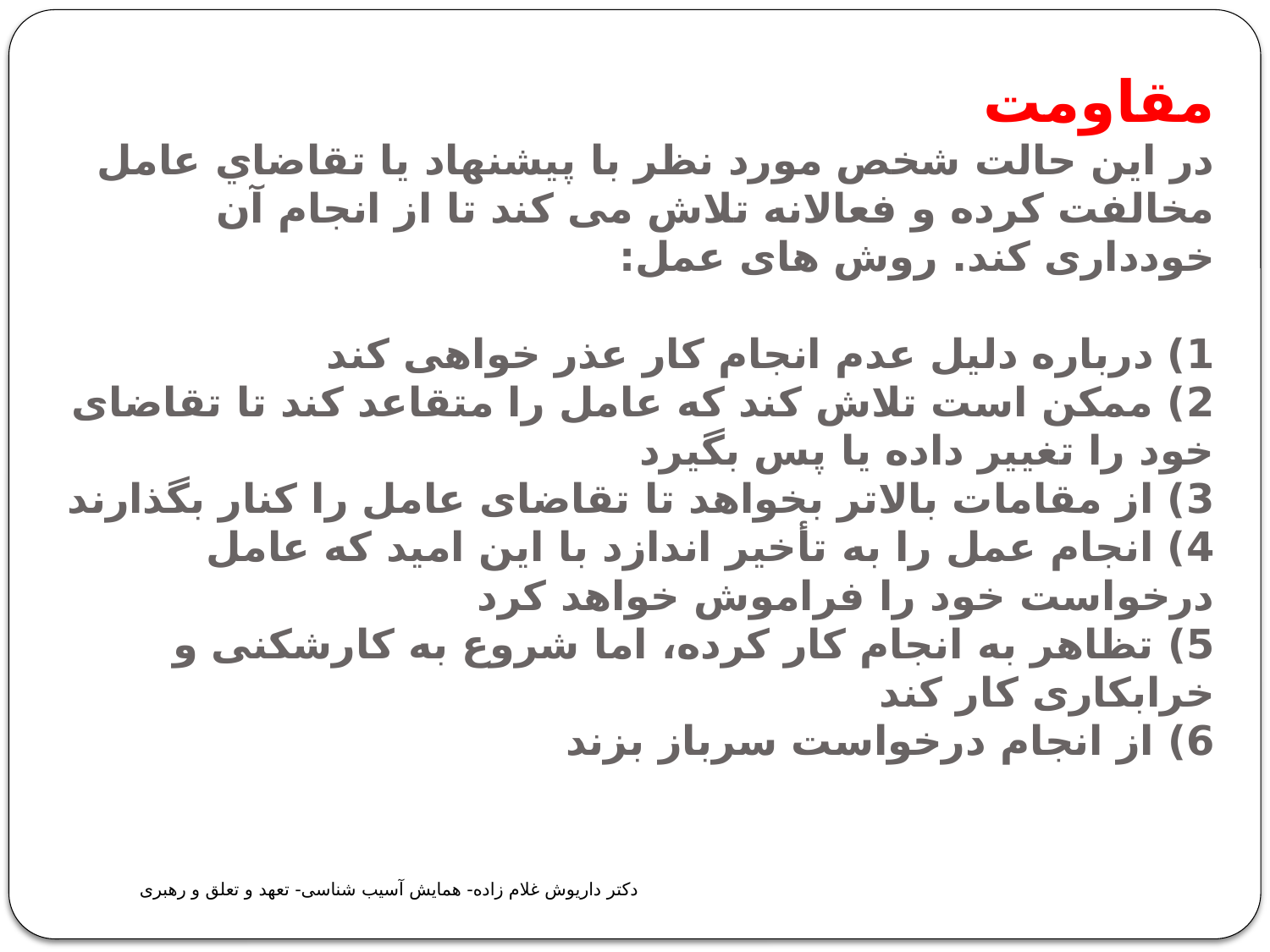

# مقاومت در این حالت شخص مورد نظر با پیشنهاد یا تقاضاي عامل مخالفت کرده و فعالانه تلاش می کند تا از انجام آن خودداری کند. روش های عمل: 1) درباره دلیل عدم انجام کار عذر خواهی کند 2) ممکن است تلاش کند که عامل را متقاعد کند تا تقاضای خود را تغییر داده یا پس بگیرد 3) از مقامات بالاتر بخواهد تا تقاضای عامل را کنار بگذارند 4) انجام عمل را به تأخیر اندازد با این امید که عامل درخواست خود را فراموش خواهد کرد 5) تظاهر به انجام کار کرده، اما شروع به کارشکنی و خرابکاری کار کند 6) از انجام درخواست سرباز بزند
دکتر داریوش غلام زاده- همایش آسیب شناسی- تعهد و تعلق و رهبری